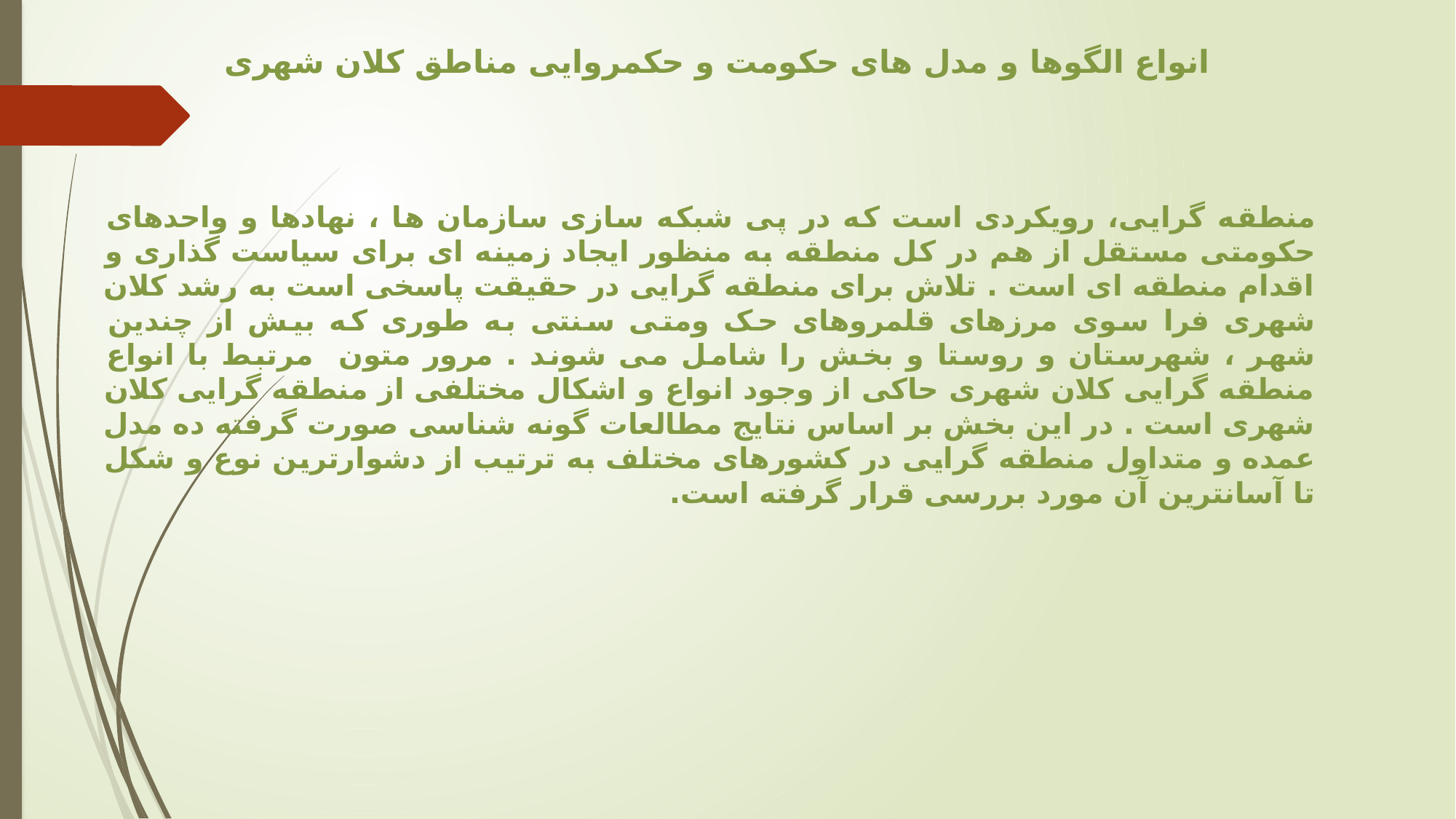

# انواع الگوها و مدل های حکومت و حکمروایی مناطق کلان شهری
منطقه گرایی، رویکردی است که در پی شبکه سازی سازمان ها ، نهادها و واحدهای حکومتی مستقل از هم در کل منطقه به منظور ایجاد زمینه ای برای سیاست گذاری و اقدام منطقه ای است . تلاش برای منطقه گرایی در حقیقت پاسخی است به رشد کلان شهری فرا سوی مرزهای قلمروهای حک ومتی سنتی به طوری که بیش از چندین شهر ، شهرستان و روستا و بخش را شامل می شوند . مرور متون  مرتبط با انواع منطقه گرایی کلان شهری حاکی از وجود انواع و اشکال مختلفی از منطقه گرایی کلان شهری است . در این بخش بر اساس نتایج مطالعات گونه شناسی صورت گرفته ده مدل عمده و متداول منطقه گرایی در کشورهای مختلف به ترتیب از دشوارترین نوع و شکل تا آسانترین آن مورد بررسی قرار گرفته است.